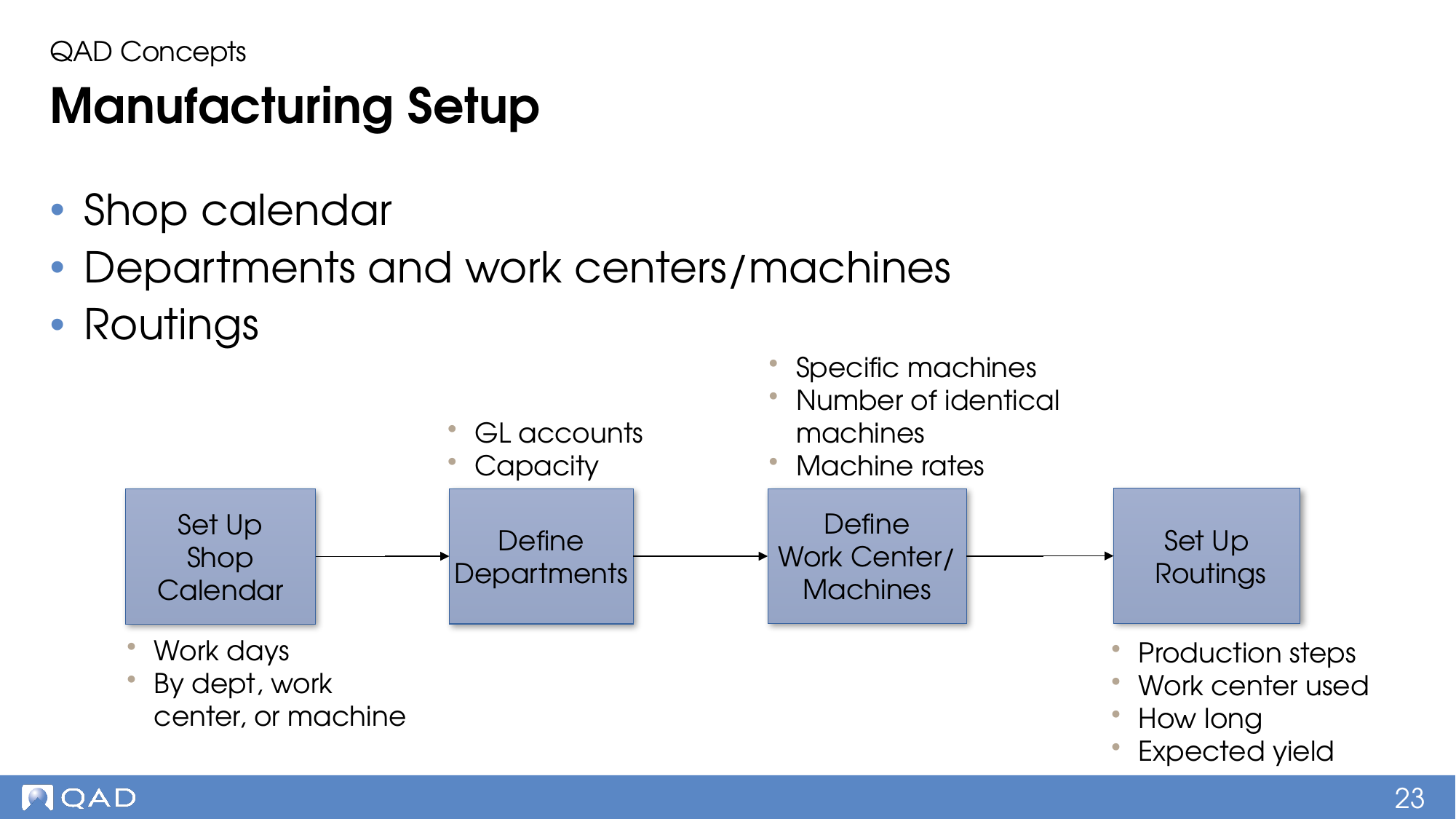

QAD Concepts
# Manufacturing Setup
Shop calendar
Departments and work centers/machines
Routings

Specific machines
Number of identical
	machines
Machine rates
GL accounts
Capacity
Set Up
 Routings
Define
Departments
Define
Work Center/
Machines
Set Up
Shop
Calendar
Work days
By dept, work
center, or machine
Production steps
Work center used
How long
Expected yield
23